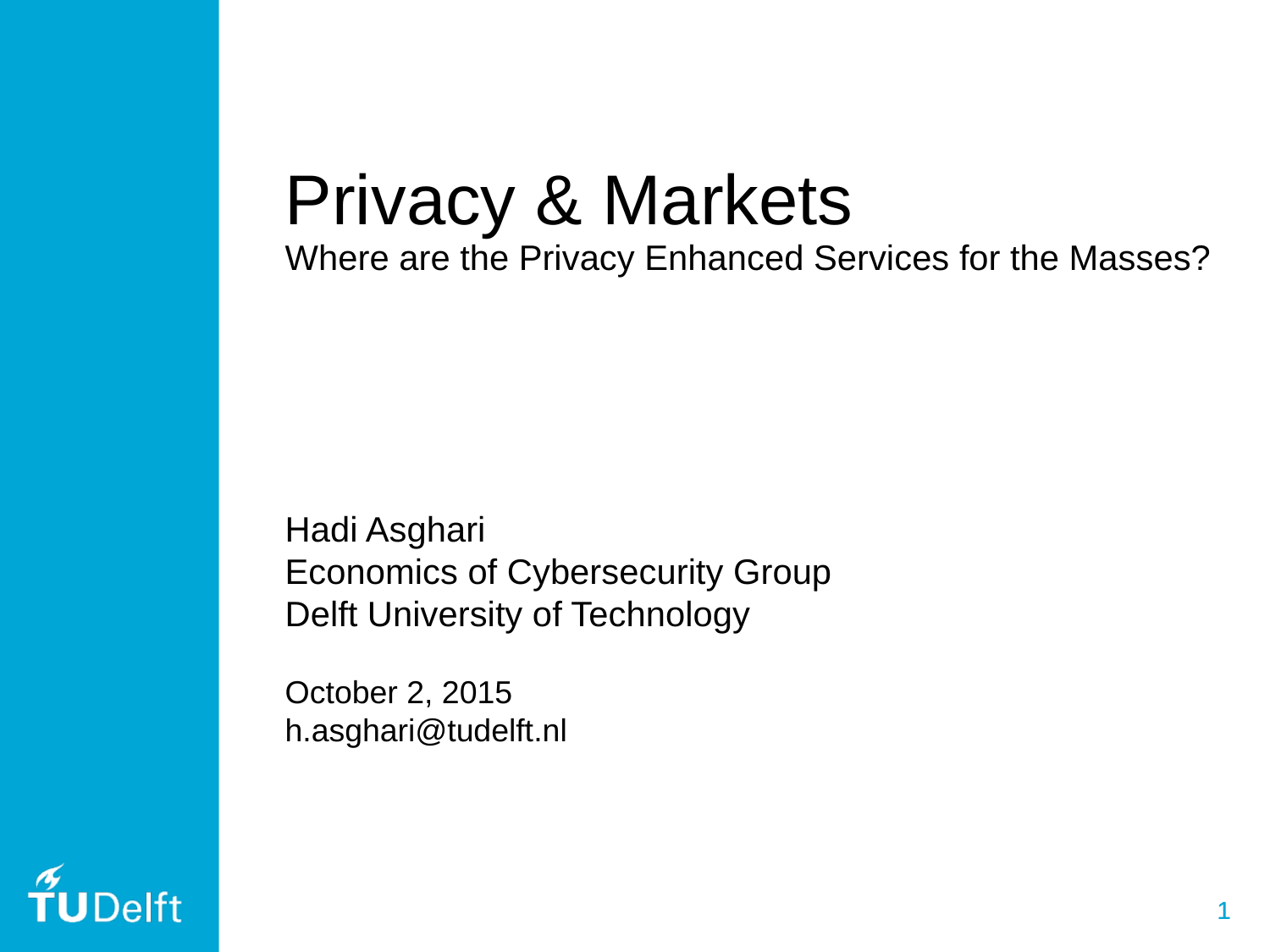

Privacy & Markets
Where are the Privacy Enhanced Services for the Masses?

Hadi Asghari
Economics of Cybersecurity Group
Delft University of Technology

October 2, 2015
h.asghari@tudelft.nl